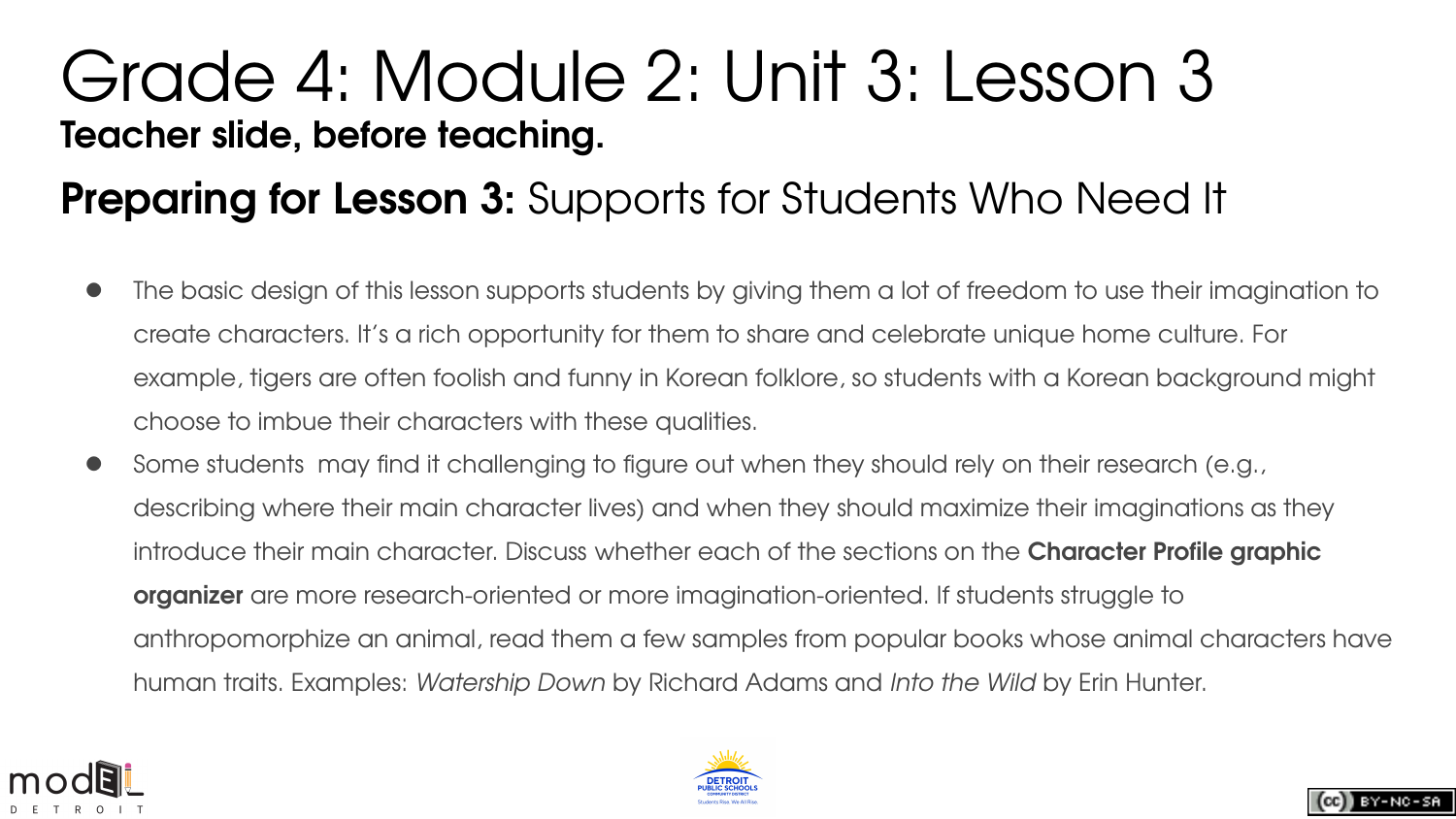

# Grade 4: Module 2: Unit 3: Lesson 3
Teacher slide, before teaching.
Preparing for Lesson 3: Supports for Students Who Need It
The basic design of this lesson supports students by giving them a lot of freedom to use their imagination to create characters. It’s a rich opportunity for them to share and celebrate unique home culture. For example, tigers are often foolish and funny in Korean folklore, so students with a Korean background might choose to imbue their characters with these qualities.
Some students  may find it challenging to figure out when they should rely on their research (e.g., describing where their main character lives) and when they should maximize their imaginations as they introduce their main character. Discuss whether each of the sections on the Character Profile graphic organizer are more research-oriented or more imagination-oriented. If students struggle to anthropomorphize an animal, read them a few samples from popular books whose animal characters have human traits. Examples: Watership Down by Richard Adams and Into the Wild by Erin Hunter.